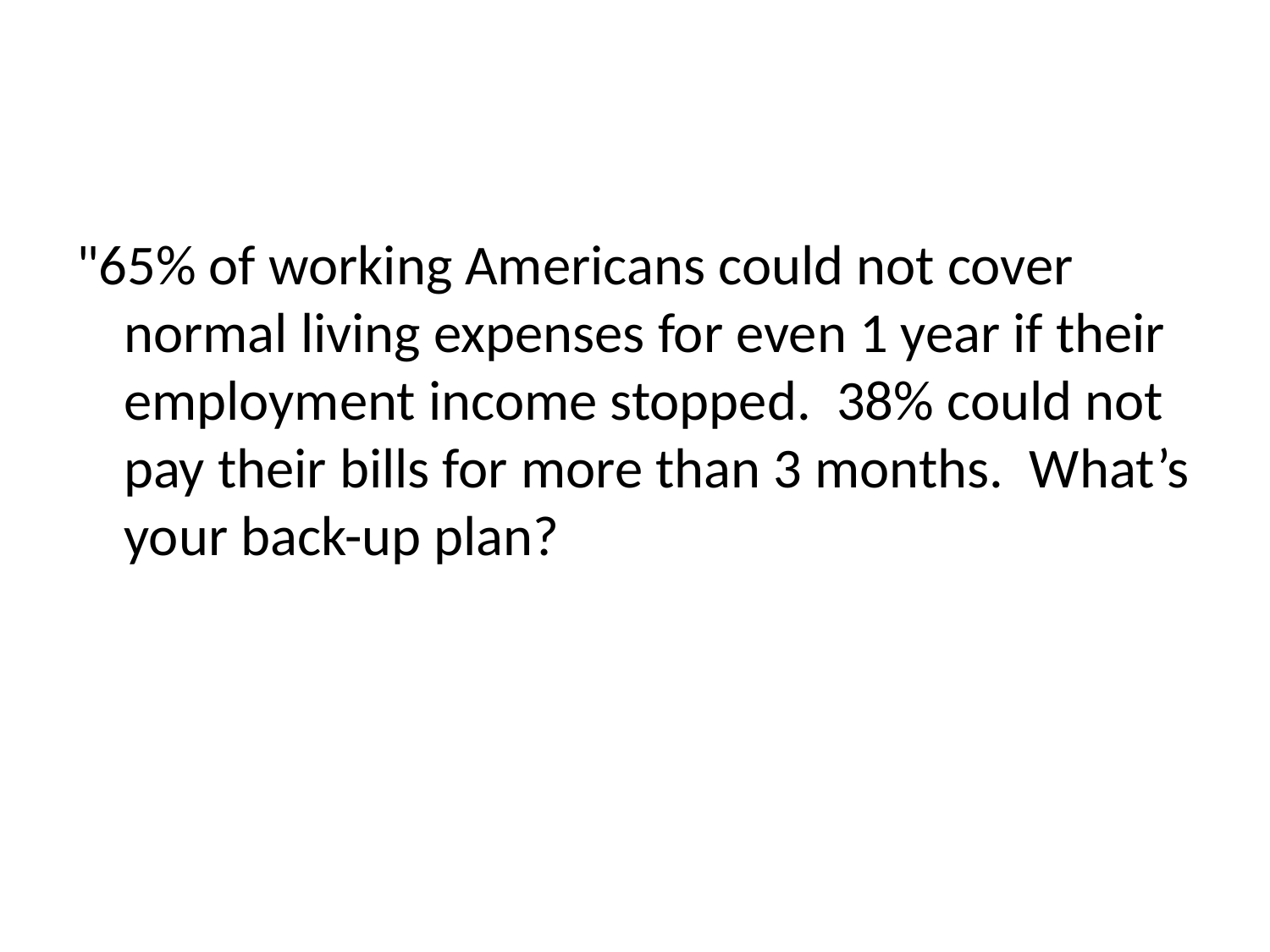

#
"65% of working Americans could not cover normal living expenses for even 1 year if their employment income stopped.  38% could not pay their bills for more than 3 months.  What’s your back-up plan?